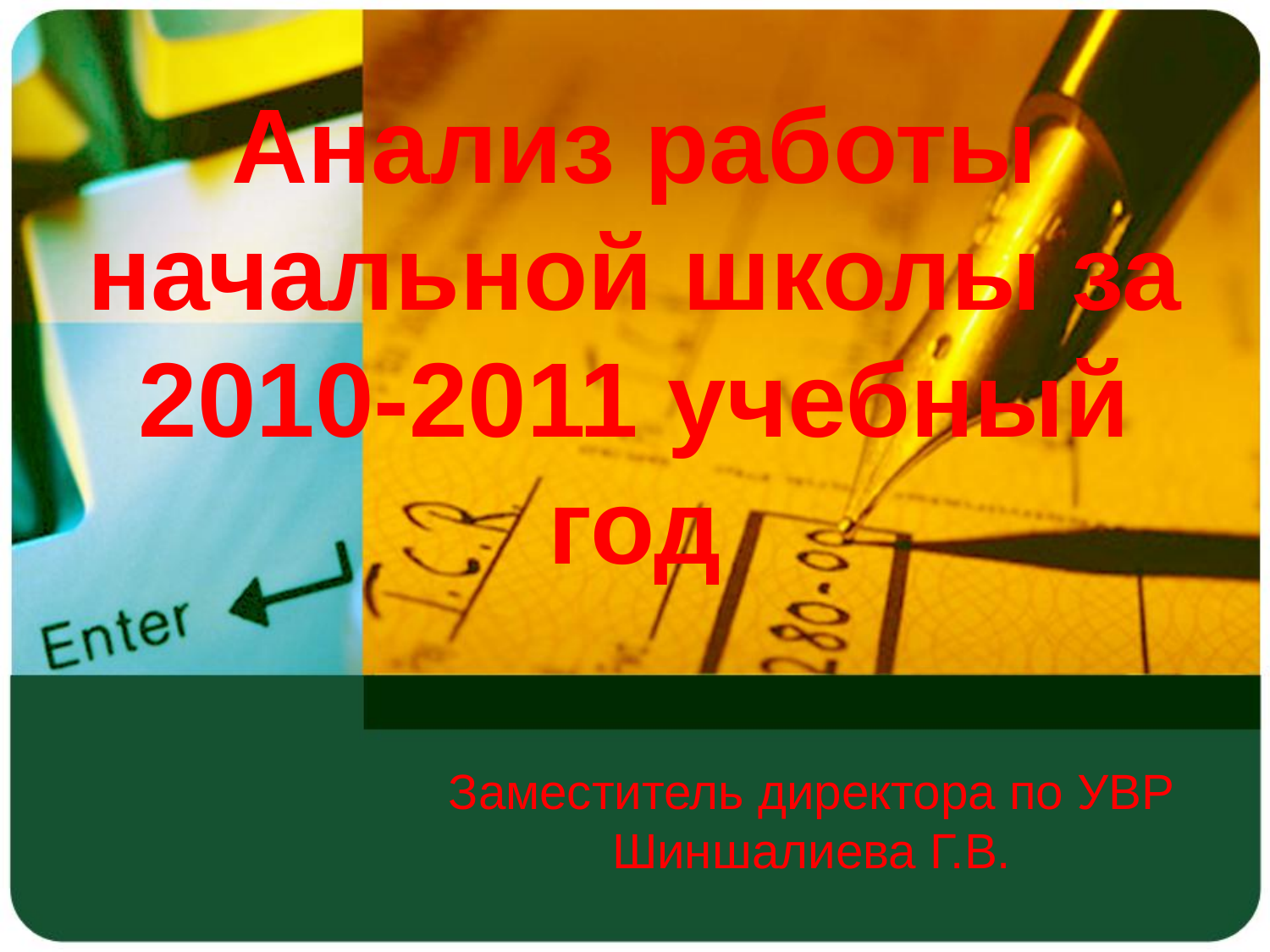

# Анализ работы начальной школы за 2010-2011 учебный год
Заместитель директора по УВР Шиншалиева Г.В.